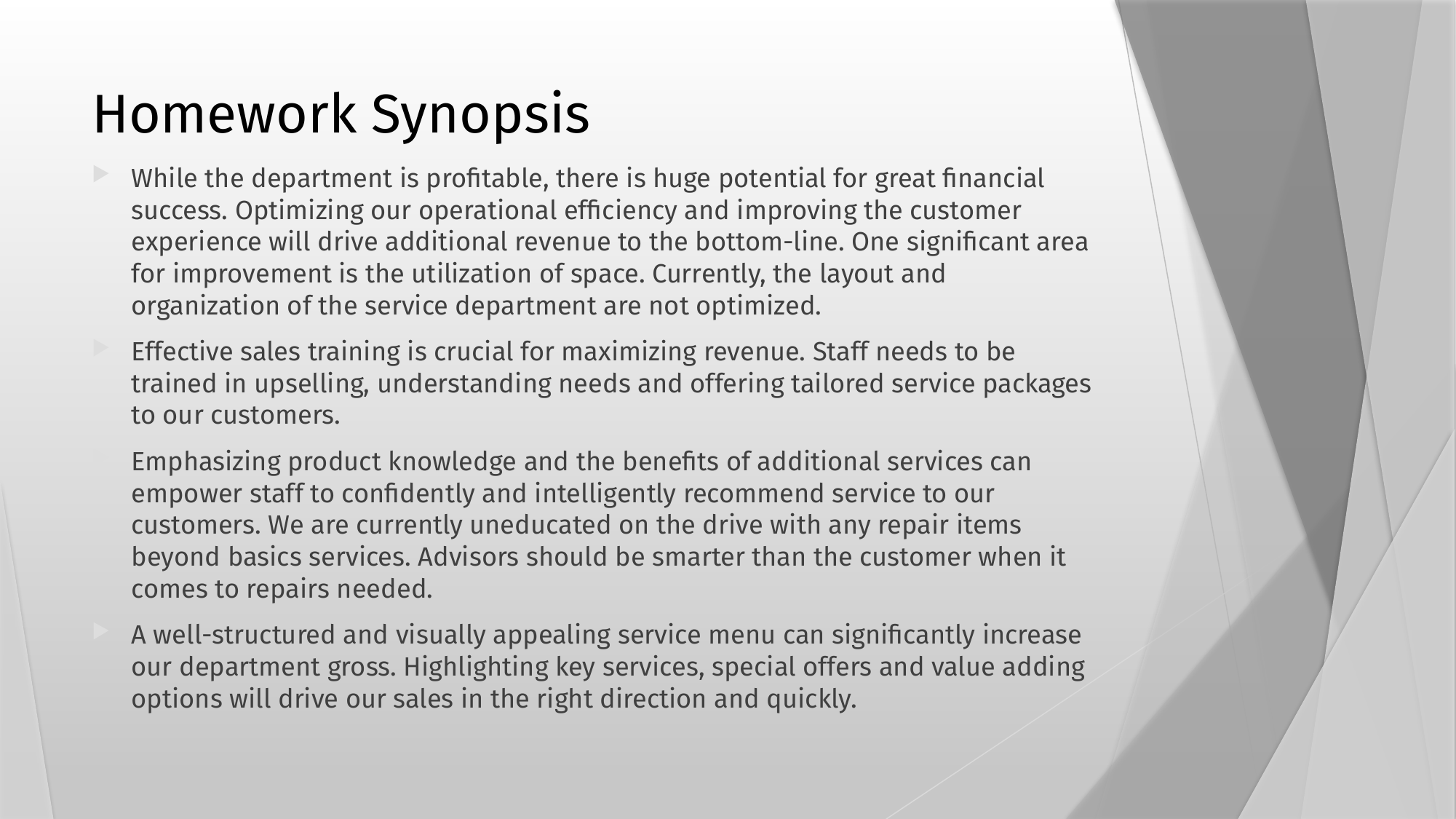

# Homework Synopsis
While the department is profitable, there is huge potential for great financial success. Optimizing our operational efficiency and improving the customer experience will drive additional revenue to the bottom-line. One significant area for improvement is the utilization of space. Currently, the layout and organization of the service department are not optimized.
Effective sales training is crucial for maximizing revenue. Staff needs to be trained in upselling, understanding needs and offering tailored service packages to our customers.
Emphasizing product knowledge and the benefits of additional services can empower staff to confidently and intelligently recommend service to our customers. We are currently uneducated on the drive with any repair items beyond basics services. Advisors should be smarter than the customer when it comes to repairs needed.
A well-structured and visually appealing service menu can significantly increase our department gross. Highlighting key services, special offers and value adding options will drive our sales in the right direction and quickly.